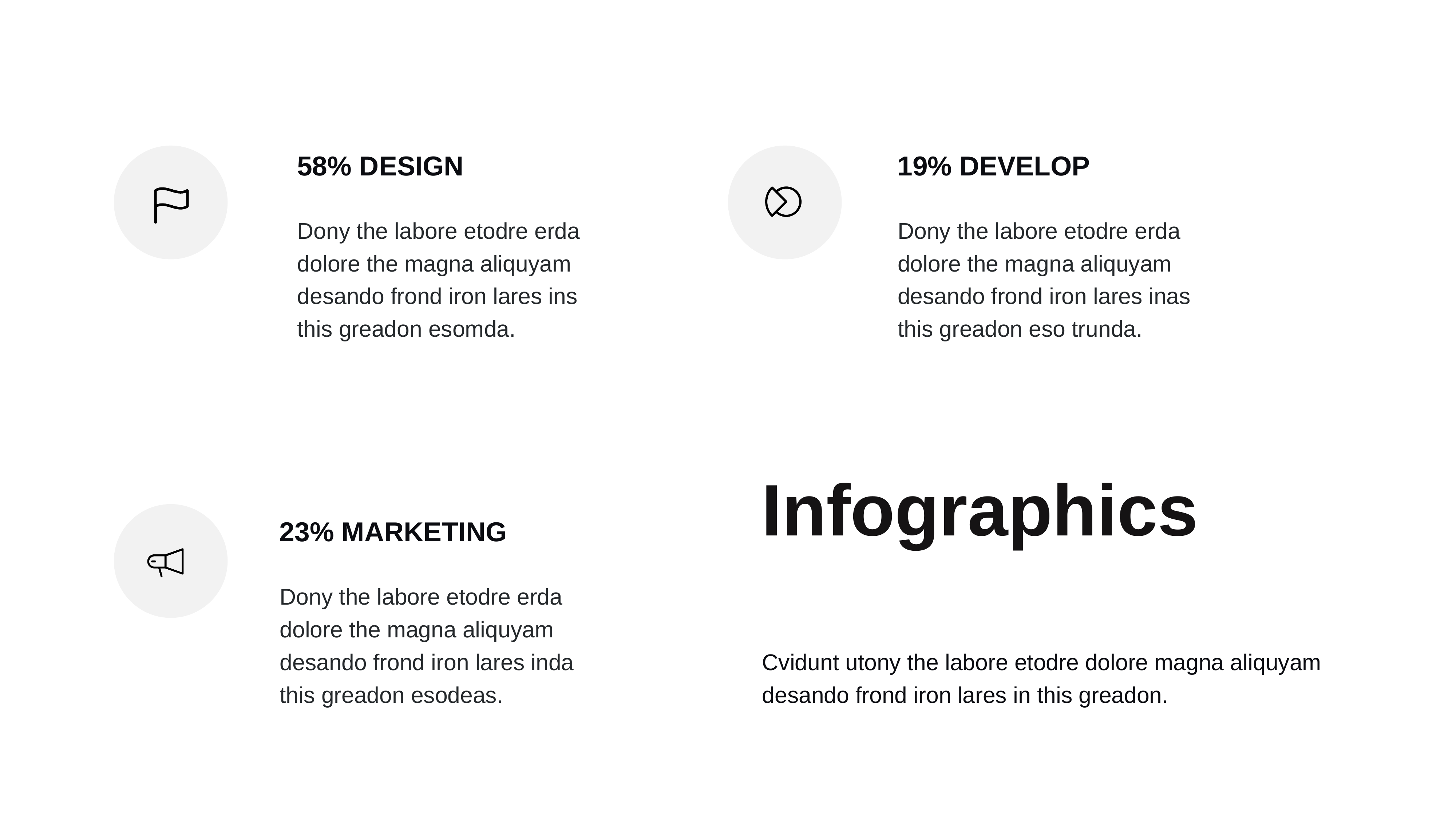

19% DEVELOP
Dony the labore etodre erda dolore the magna aliquyam desando frond iron lares inas this greadon eso trunda.

58% DESIGN
Dony the labore etodre erda dolore the magna aliquyam desando frond iron lares ins this greadon esomda.

Infographics

23% MARKETING
Dony the labore etodre erda dolore the magna aliquyam desando frond iron lares inda this greadon esodeas.

Cvidunt utony the labore etodre dolore magna aliquyam desando frond iron lares in this greadon.